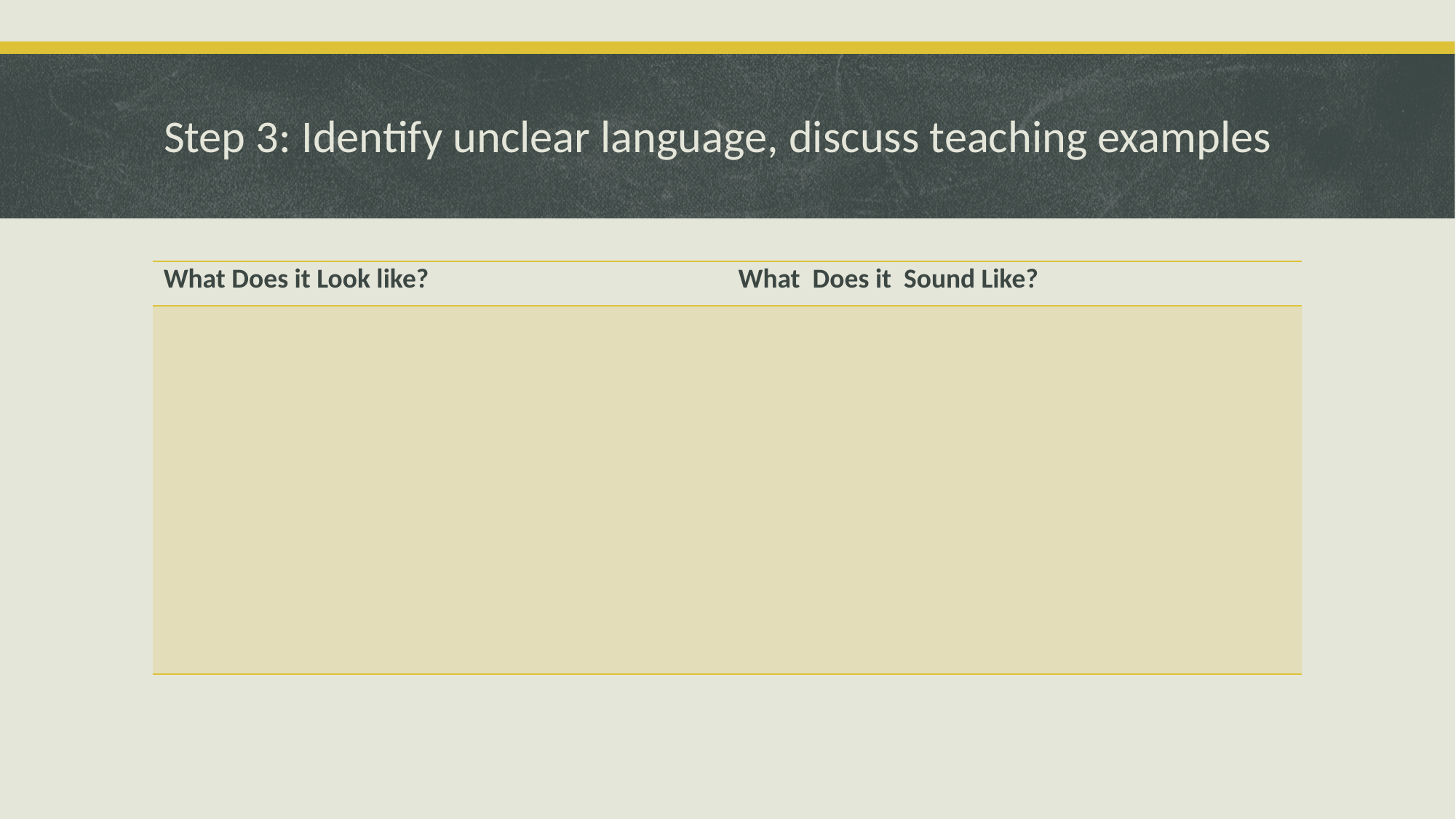

# Step 3: Identify unclear language, discuss teaching examples
| What Does it Look like? | What Does it Sound Like? |
| --- | --- |
|  |  |